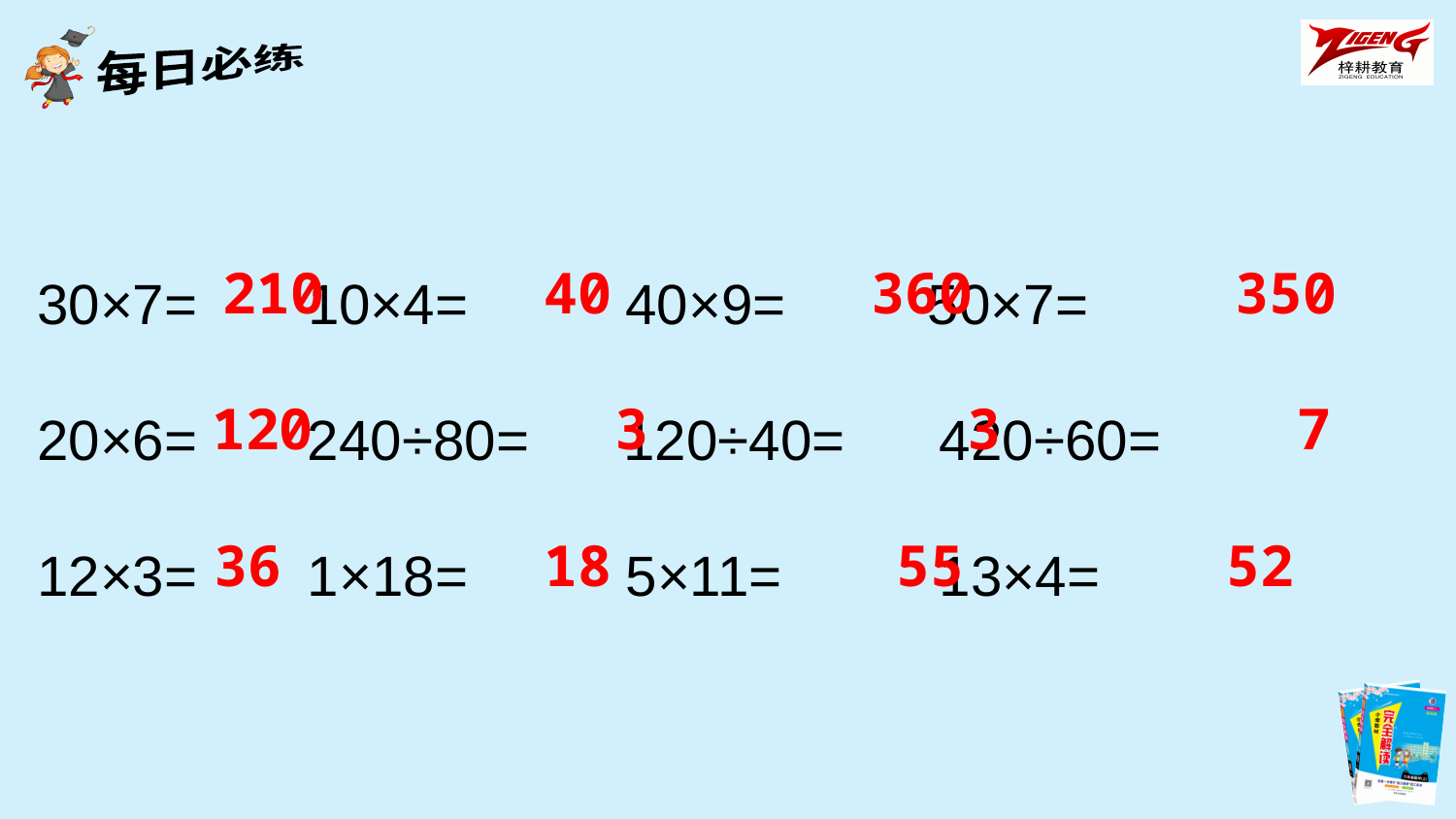

30×7=       10×4=          40×9=         50×7=
20×6=       240÷80=      120÷40=      420÷60=
12×3=       1×18=          5×11=          13×4=
210
40
360
350
120
3
3
7
36
18
55
52